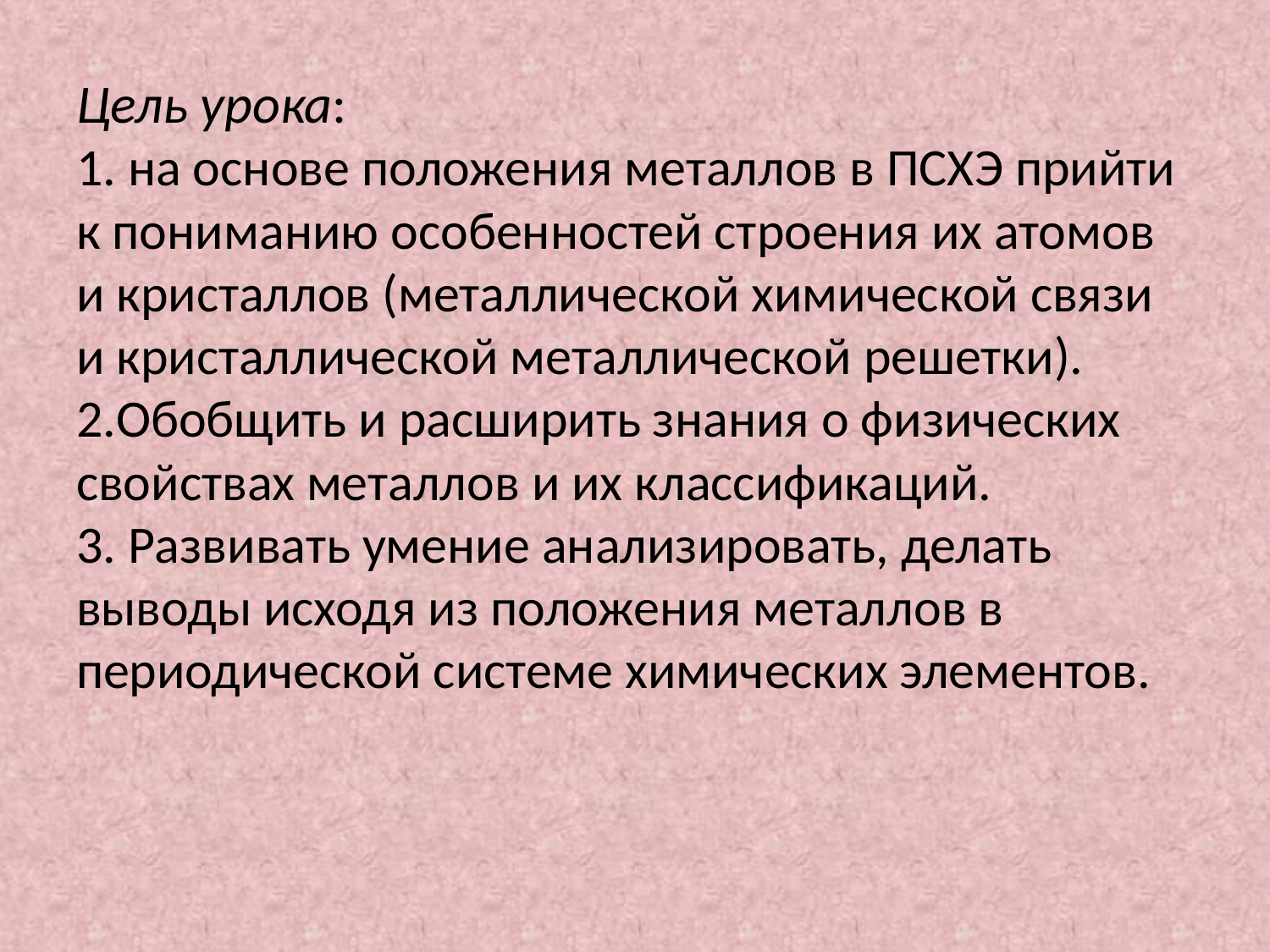

# Цель урока: 1. на основе положения металлов в ПСХЭ прийти к пониманию особенностей строения их атомов и кристаллов (металлической химической связи и кристаллической металлической решетки). 2.Обобщить и расширить знания о физических свойствах металлов и их классификаций. 3. Развивать умение анализировать, делать выводы исходя из положения металлов в периодической системе химических элементов.